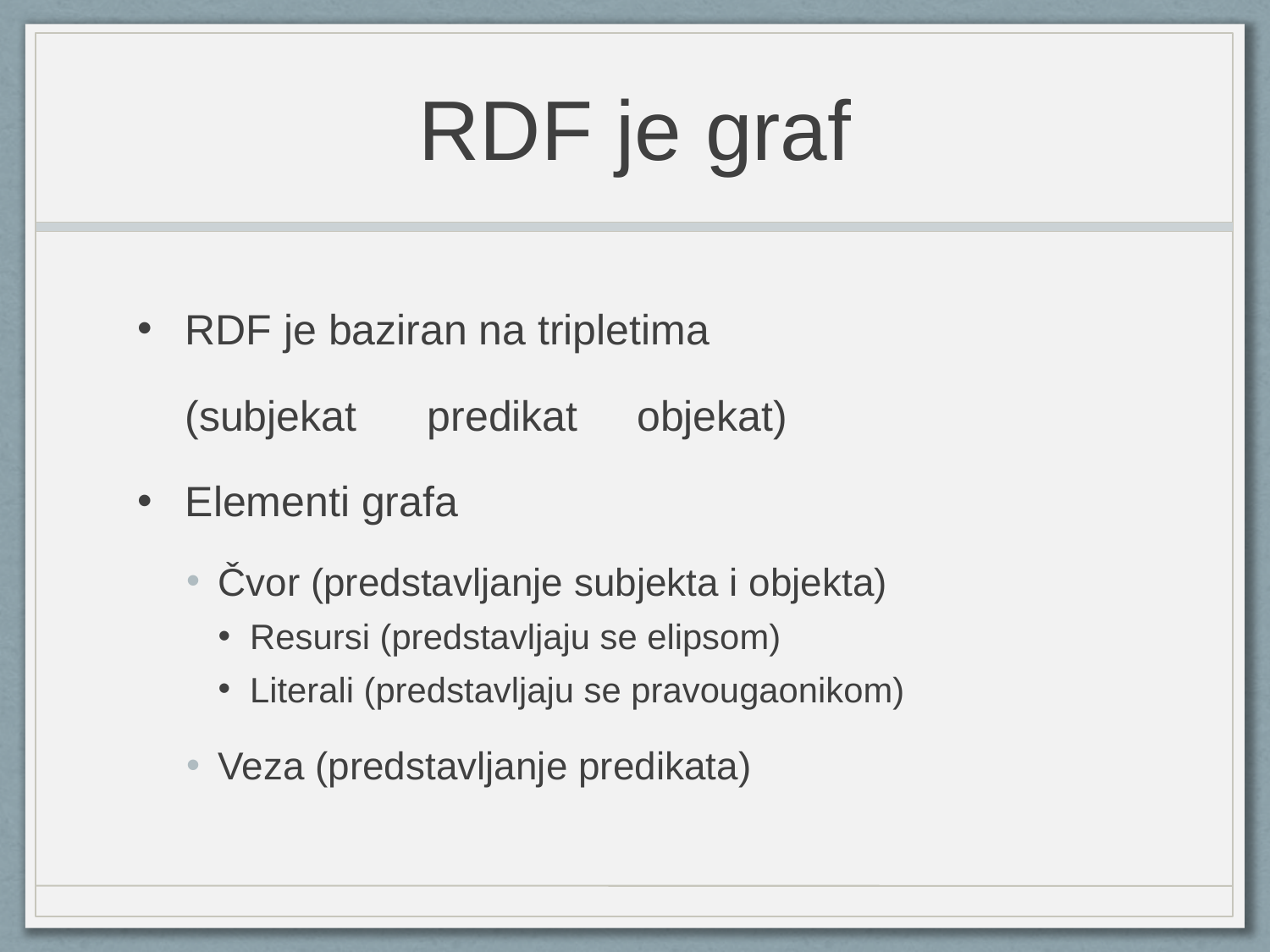

# RDF je graf
RDF je baziran na tripletima
    (subjekat      predikat     objekat)
Elementi grafa
Čvor (predstavljanje subjekta i objekta)
Resursi (predstavljaju se elipsom)
Literali (predstavljaju se pravougaonikom)
Veza (predstavljanje predikata)